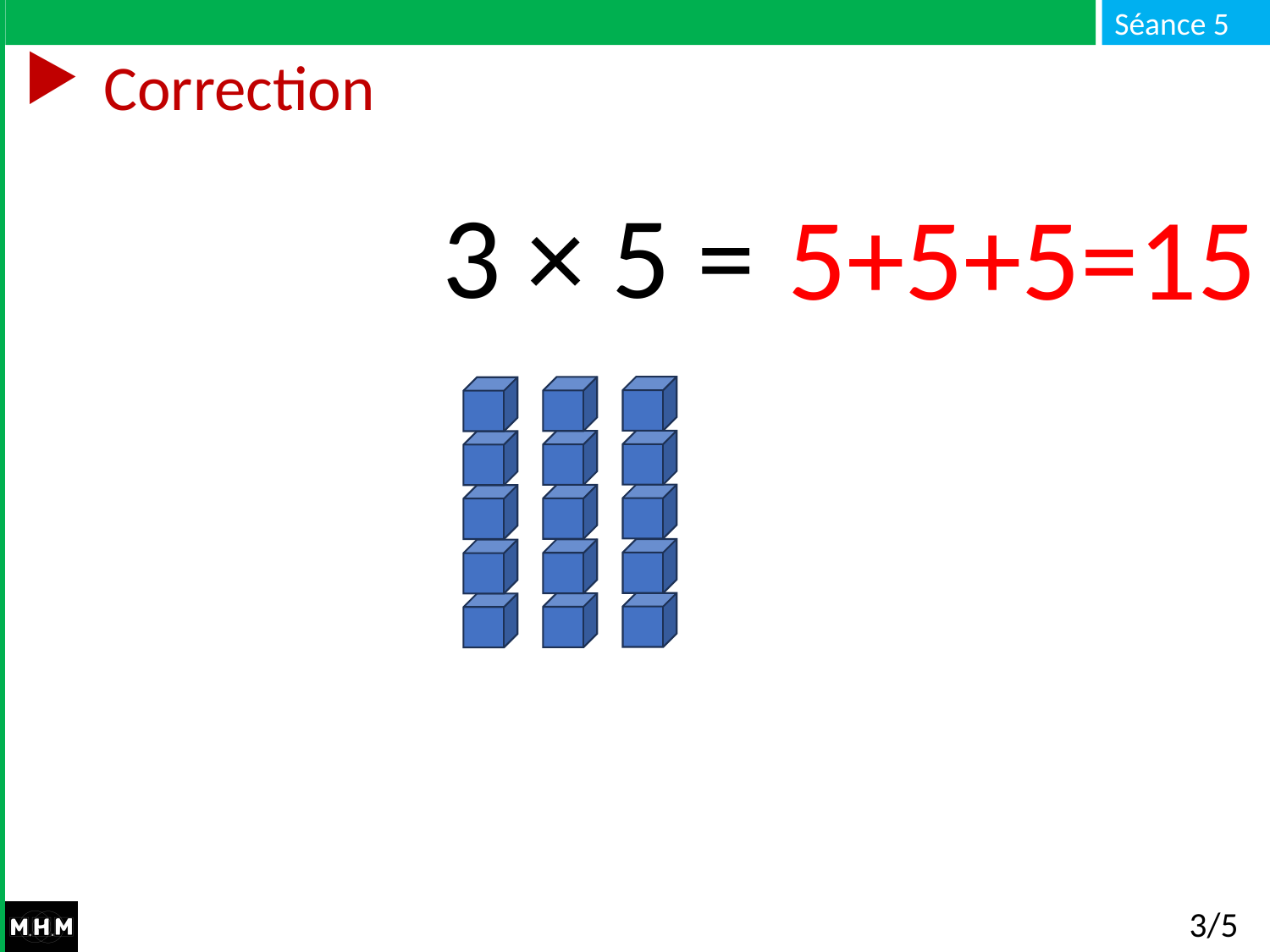

# Correction
3 × 5 = …
5+5+5=15

3/5